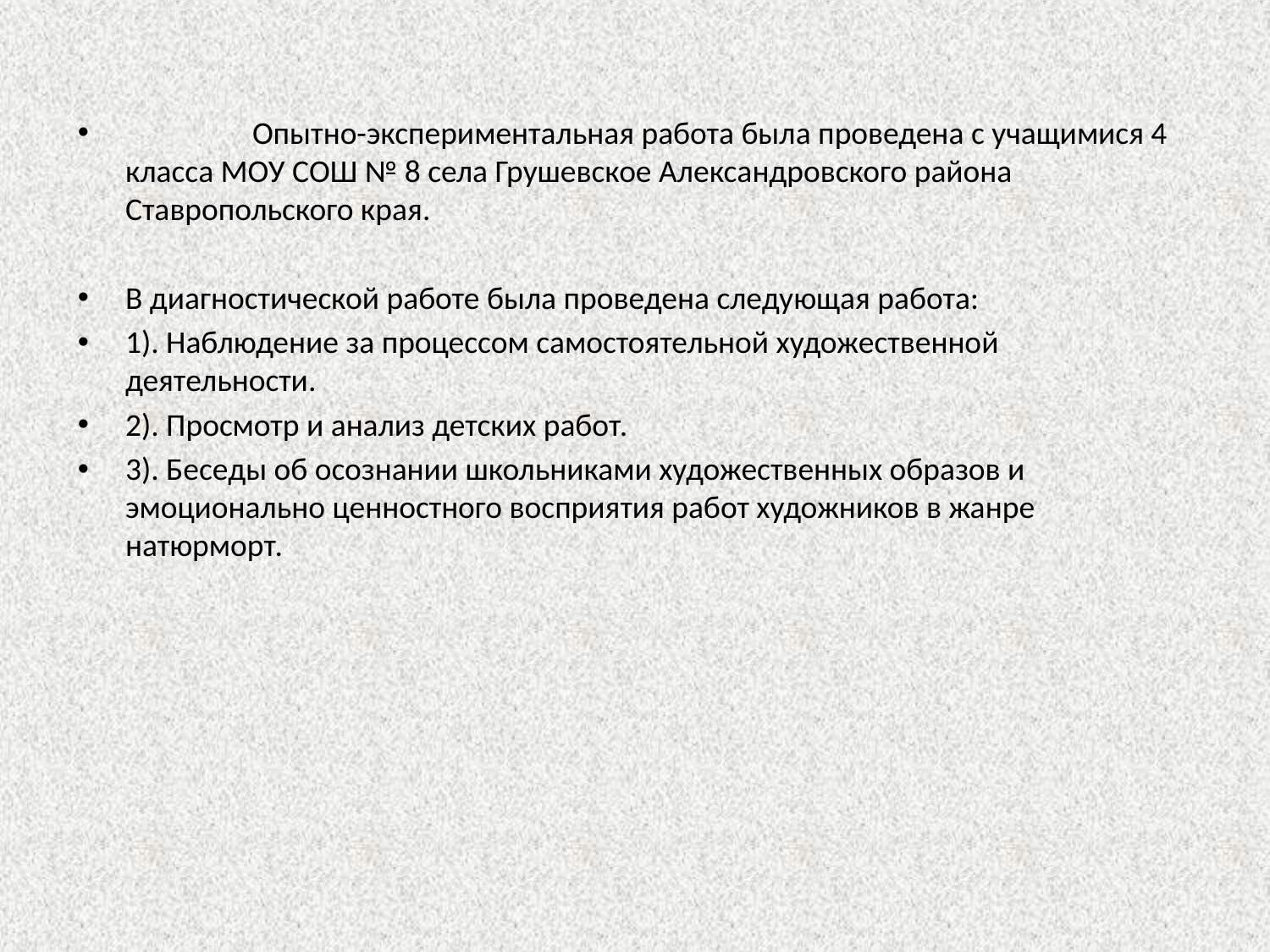

#
	Опытно-экспериментальная работа была проведена с учащимися 4 класса МОУ СОШ № 8 села Грушевское Александровского района Ставропольского края.

В диагностической работе была проведена следующая работа:
1). Наблюдение за процессом самостоятельной художественной деятельности.
2). Просмотр и анализ детских работ.
3). Беседы об осознании школьниками художественных образов и эмоционально ценностного восприятия работ художников в жанре натюрморт.